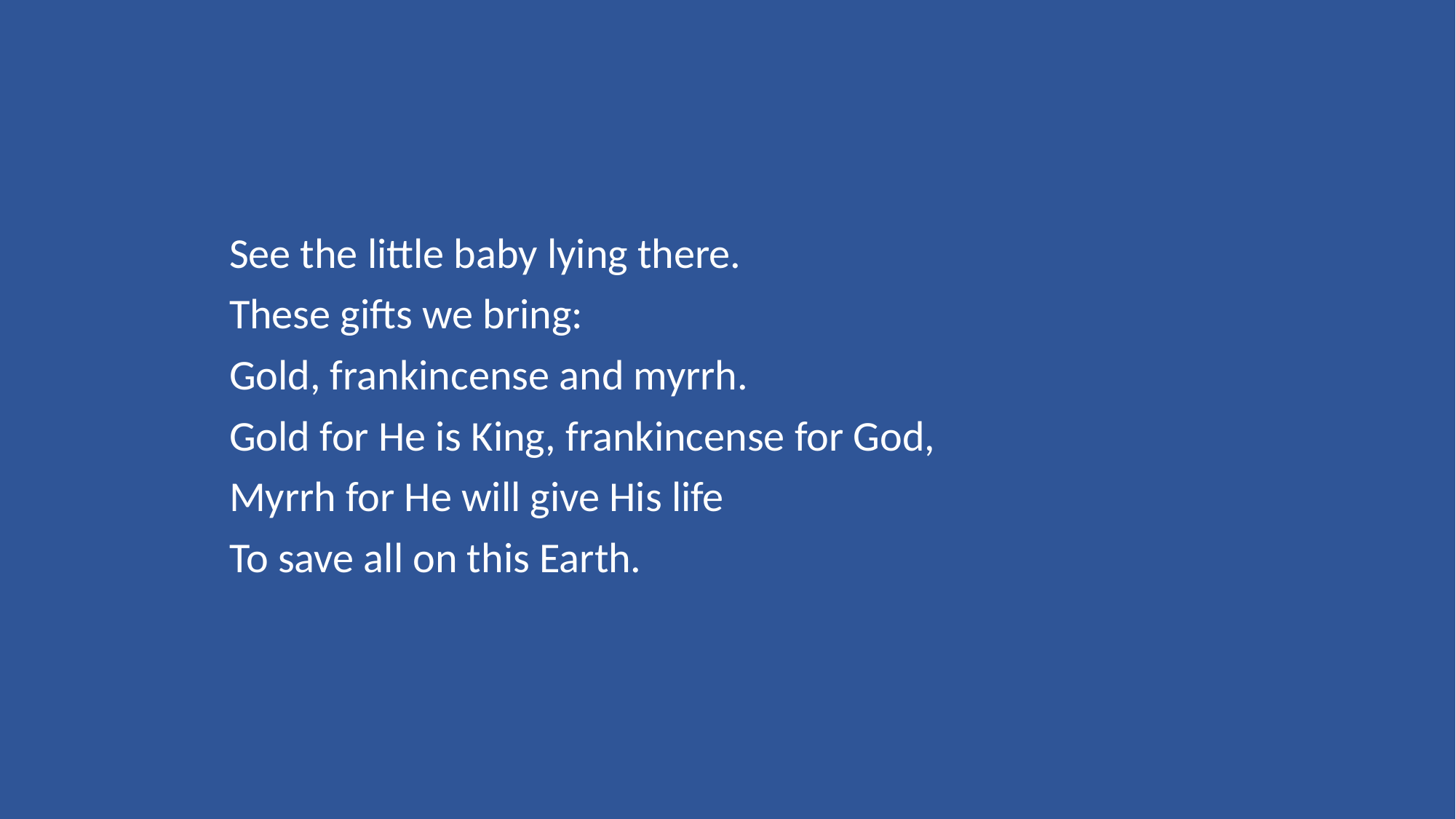

See the little baby lying there.
These gifts we bring:
Gold, frankincense and myrrh.
Gold for He is King, frankincense for God,
Myrrh for He will give His life
To save all on this Earth.